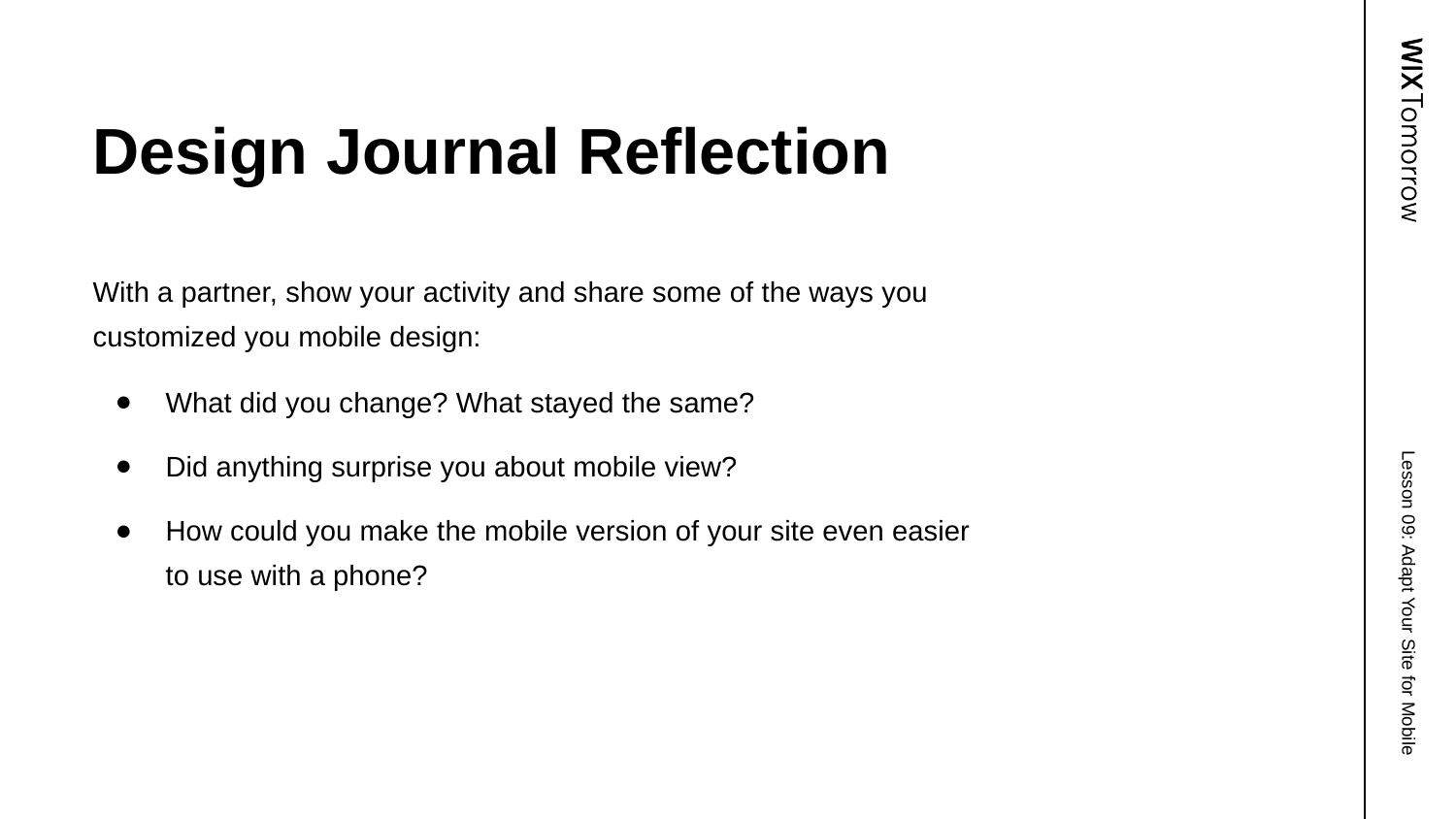

# Design Journal Reflection
With a partner, show your activity and share some of the ways you customized you mobile design:
What did you change? What stayed the same?
Did anything surprise you about mobile view?
How could you make the mobile version of your site even easier to use with a phone?